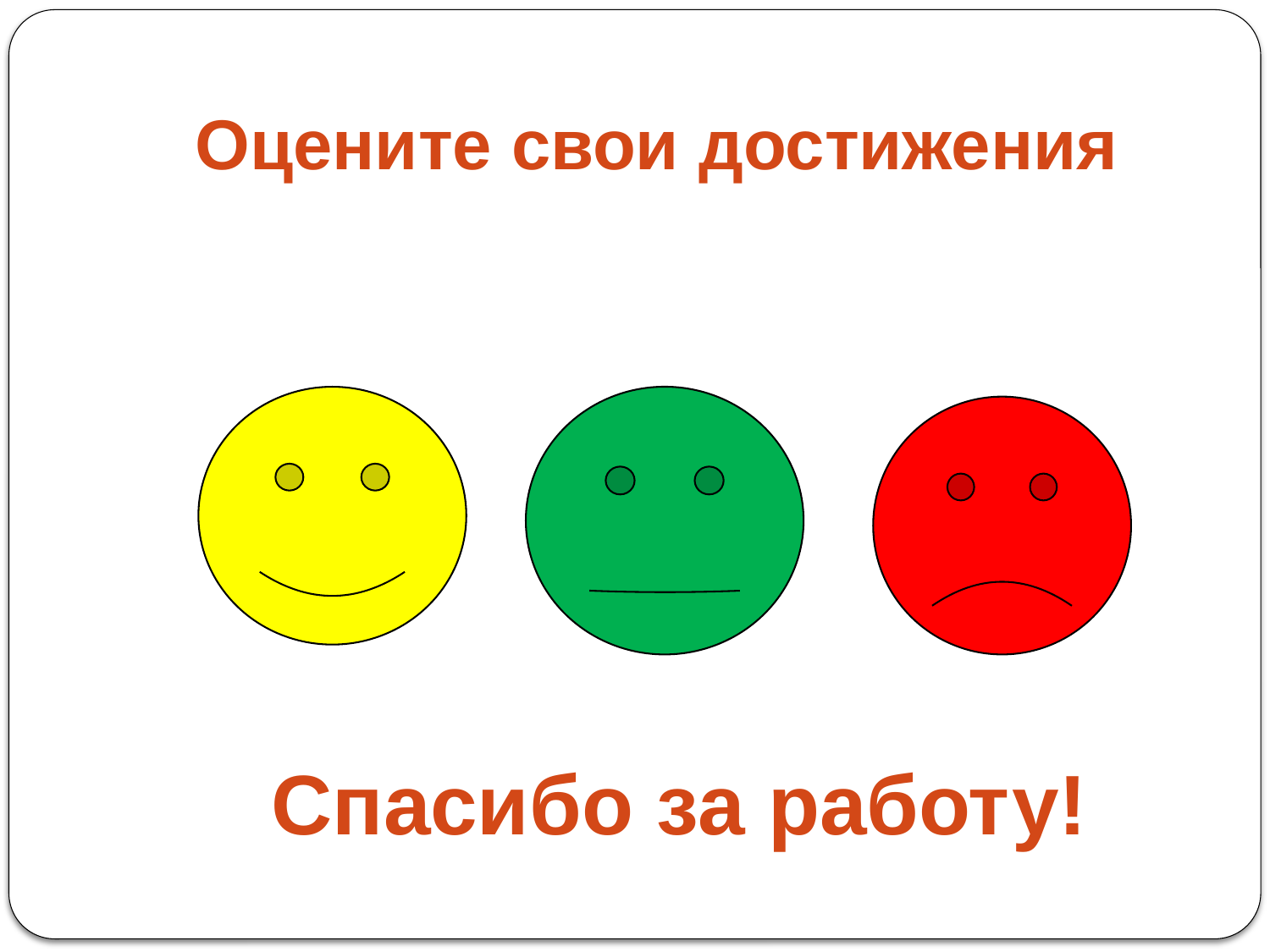

# Оцените свои достижения

Спасибо за работу!